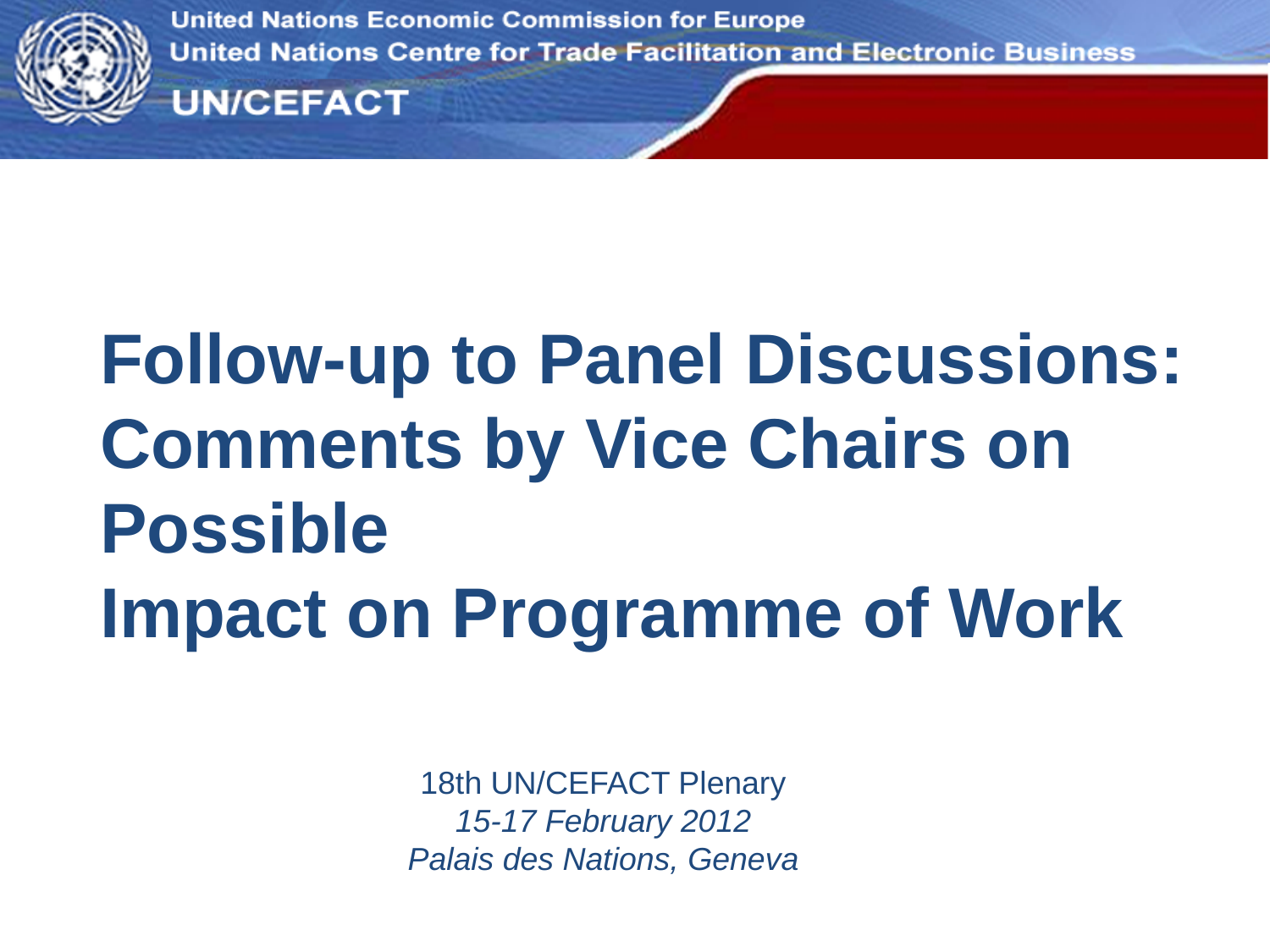

Follow-up to Panel Discussions:
Comments by Vice Chairs on Possible
Impact on Programme of Work
18th UN/CEFACT Plenary
15-17 February 2012
Palais des Nations, Geneva